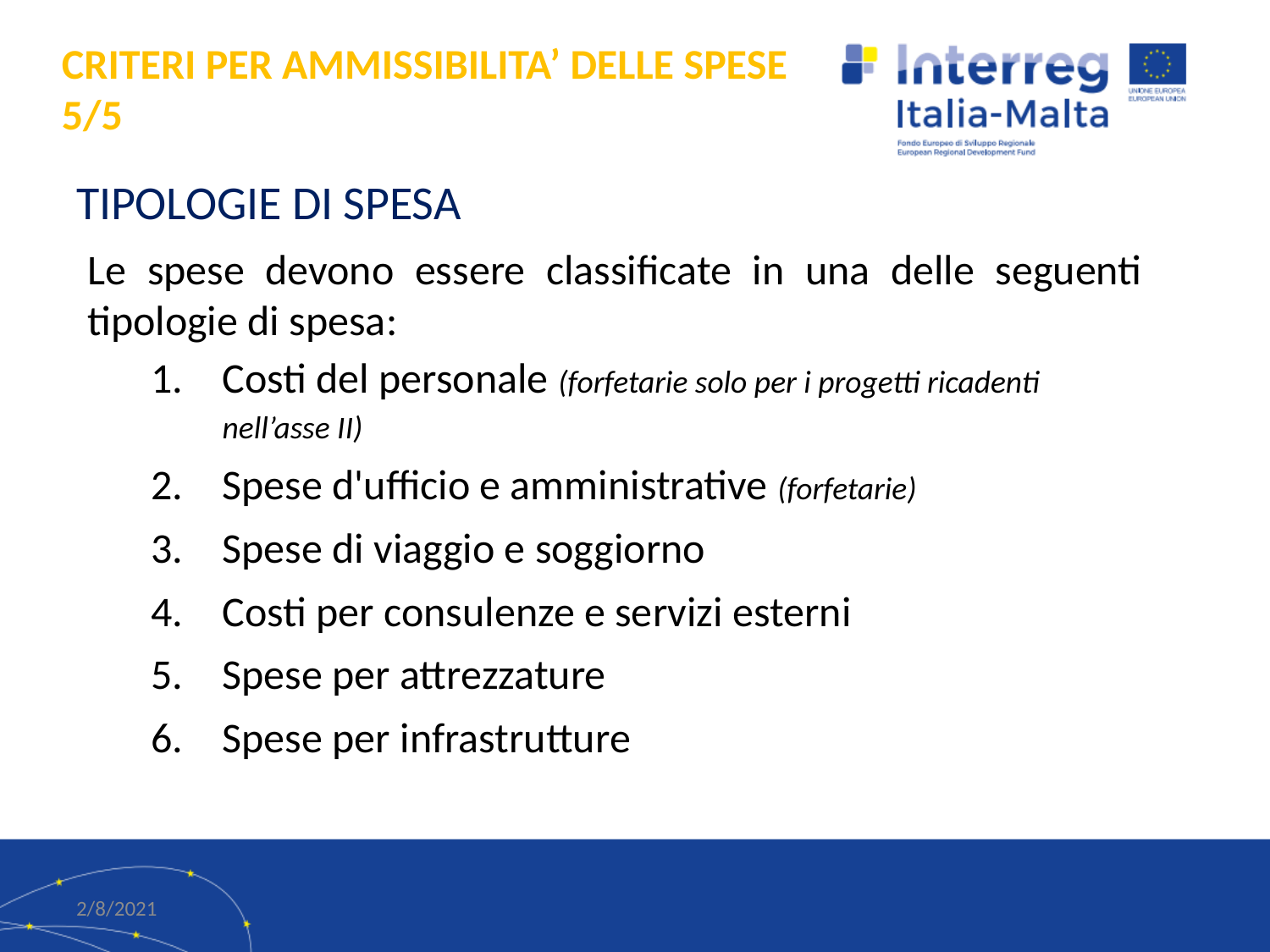

# CRITERI PER AMMISSIBILITA’ DELLE SPESE 5/5
TIPOLOGIE DI SPESA
Le spese devono essere classificate in una delle seguenti tipologie di spesa:
Costi del personale (forfetarie solo per i progetti ricadenti nell’asse II)
Spese d'ufficio e amministrative (forfetarie)
Spese di viaggio e soggiorno
Costi per consulenze e servizi esterni
Spese per attrezzature
Spese per infrastrutture

2/8/2021

12